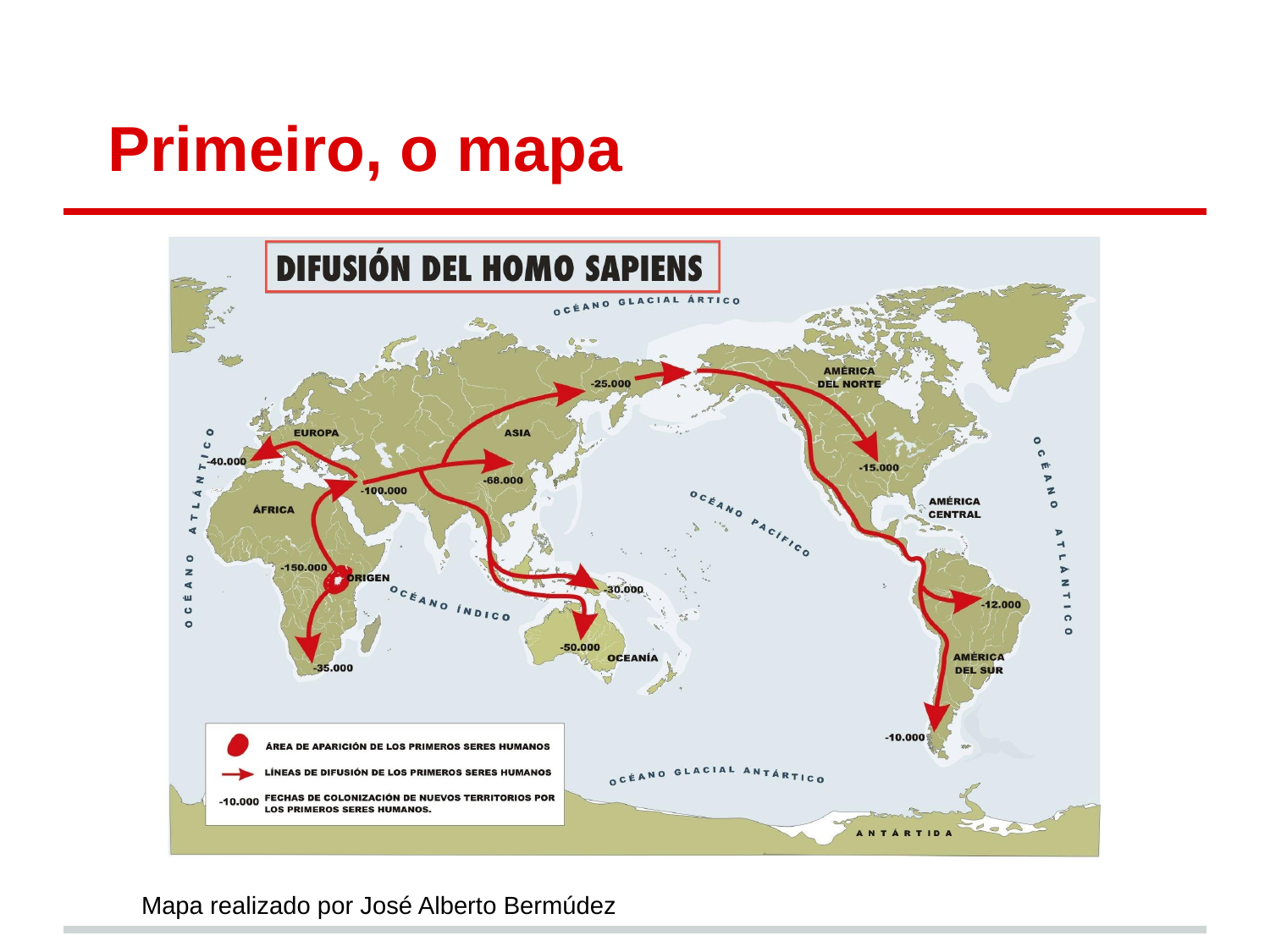

# Primeiro, o mapa

Mapa realizado por José Alberto Bermúdez